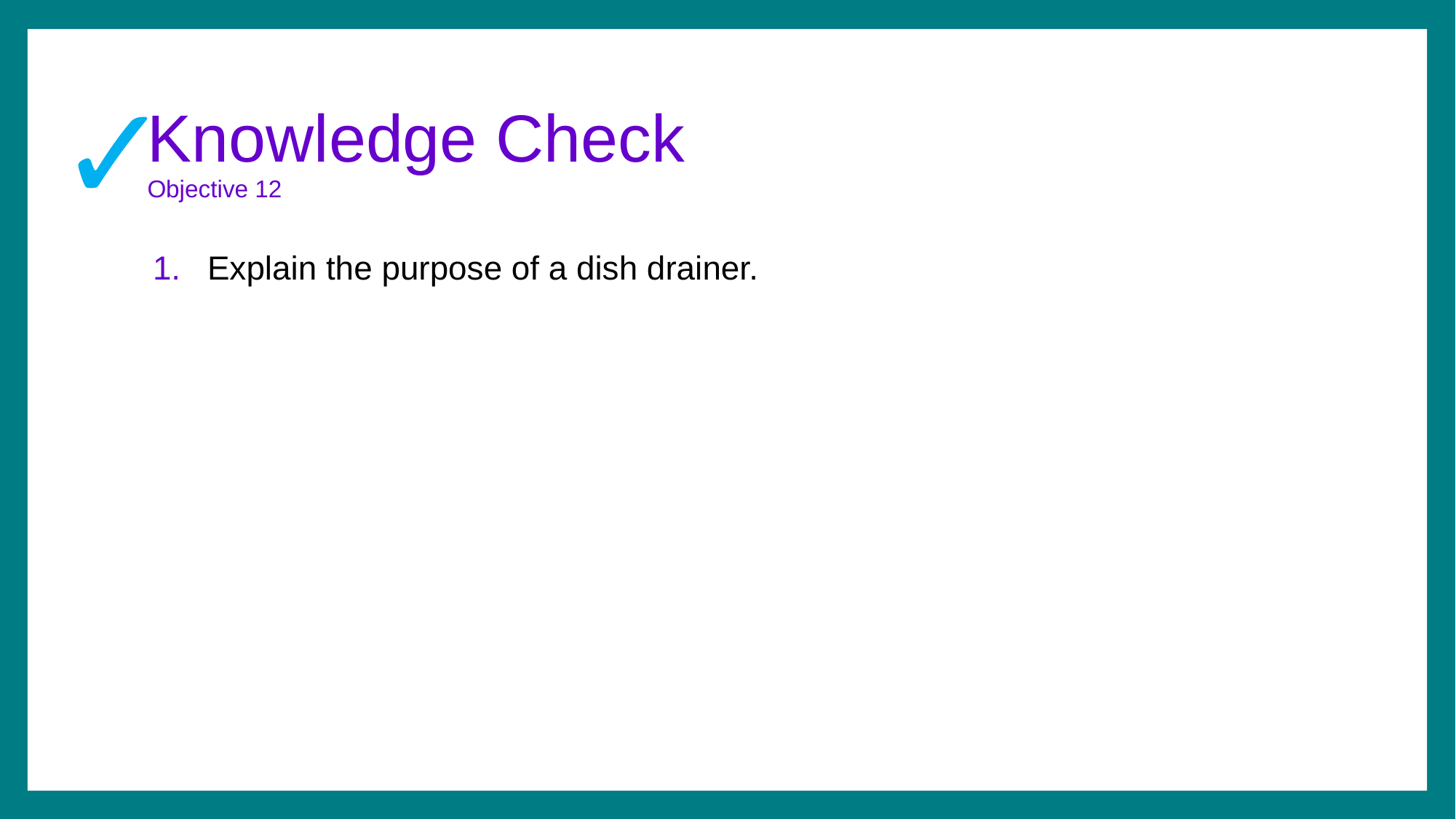

✓
# Knowledge Check Objective 12
Explain the purpose of a dish drainer.